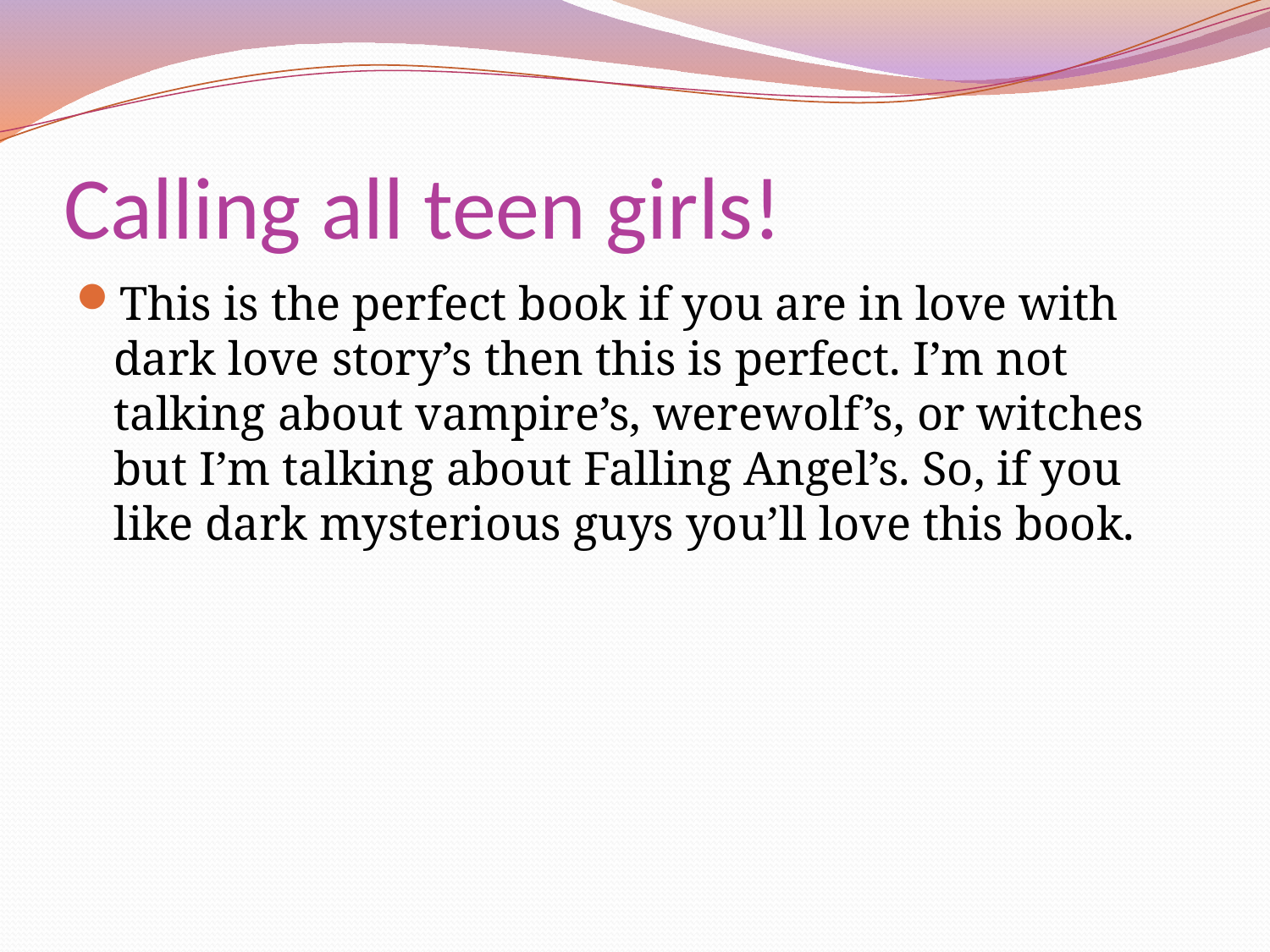

# Calling all teen girls!
This is the perfect book if you are in love with dark love story’s then this is perfect. I’m not talking about vampire’s, werewolf’s, or witches but I’m talking about Falling Angel’s. So, if you like dark mysterious guys you’ll love this book.